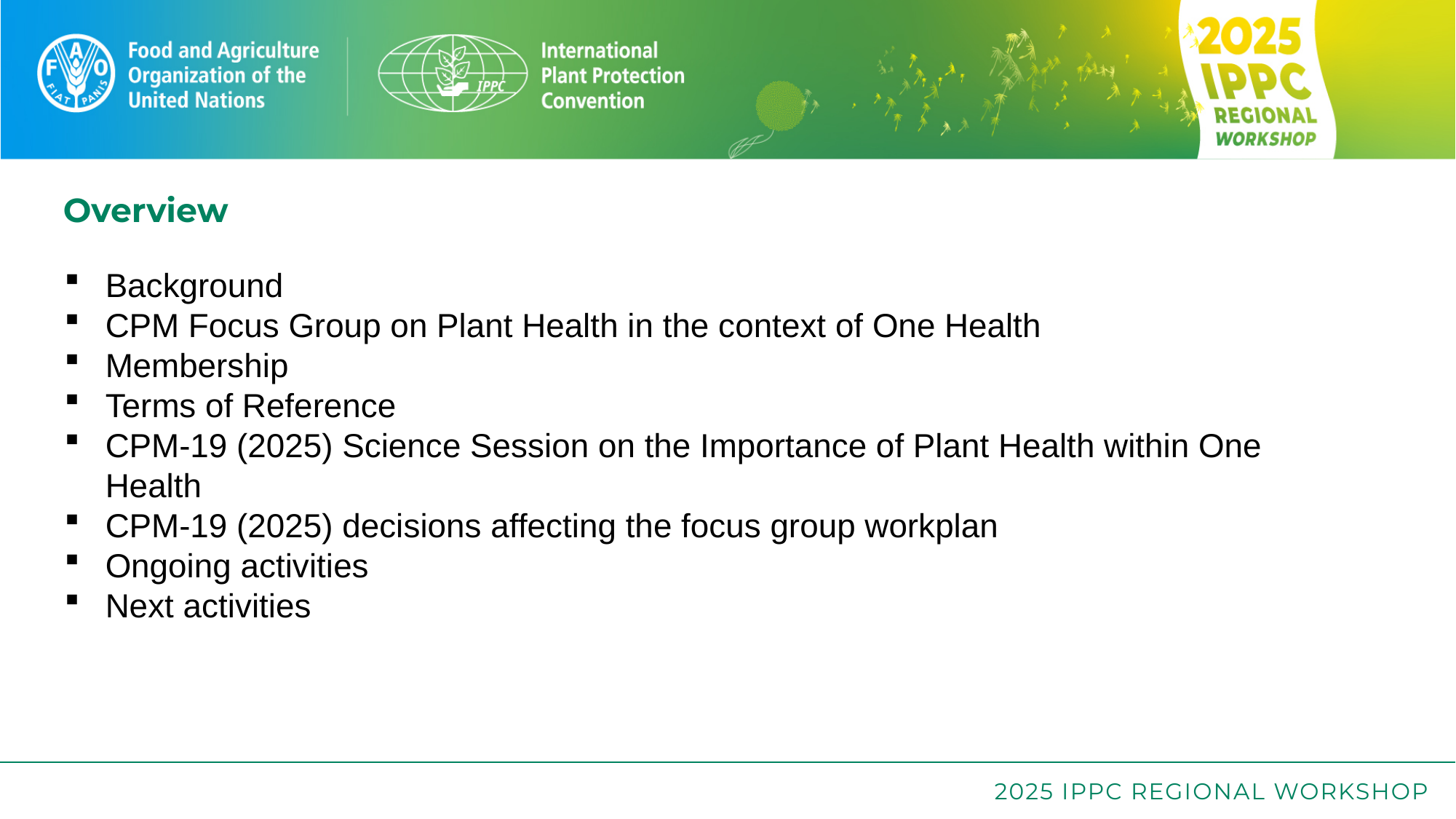

# Overview
Background
CPM Focus Group on Plant Health in the context of One Health
Membership
Terms of Reference
CPM-19 (2025) Science Session on the Importance of Plant Health within One Health
CPM-19 (2025) decisions affecting the focus group workplan
Ongoing activities
Next activities